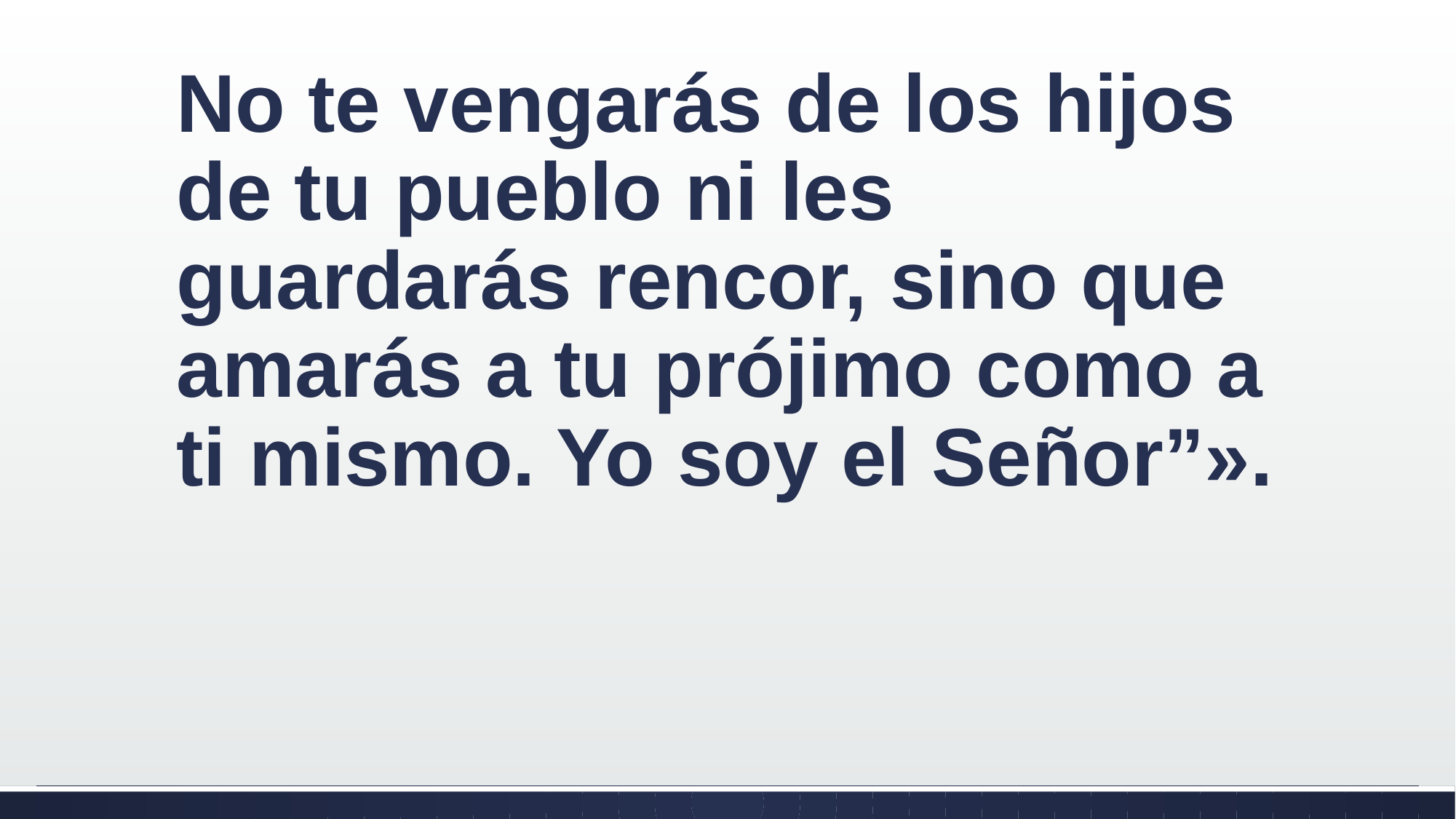

#
No te vengarás de los hijos de tu pueblo ni les guardarás rencor, sino que amarás a tu prójimo como a ti mismo. Yo soy el Señor”».